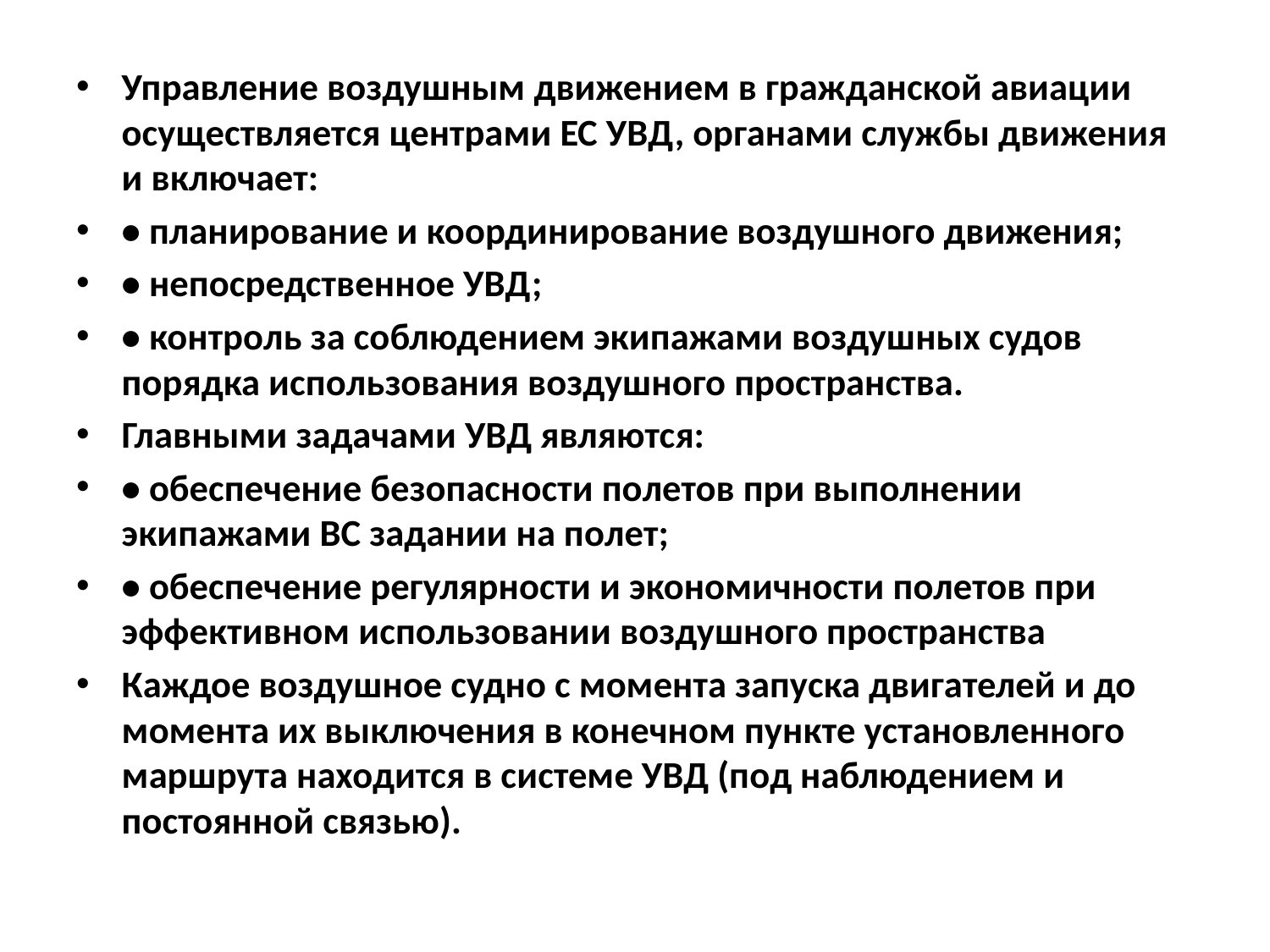

Управление воздушным движением в гражданской авиации осуществляется центрами ЕС УВД, органами службы движения и включает:
• планирование и координирование воздушного движения;
• непосредственное УВД;
• контроль за соблюдением экипажами воздушных судов порядка использования воздушного пространства.
Главными задачами УВД являются:
• обеспечение безопасности полетов при выполнении экипажами ВС задании на полет;
• обеспечение регулярности и экономичности полетов при эффективном использовании воздушного пространства
Каждое воздушное судно с момента запуска двигателей и до момента их выключения в конечном пункте установленного маршрута находится в системе УВД (под наблюдением и постоянной связью).